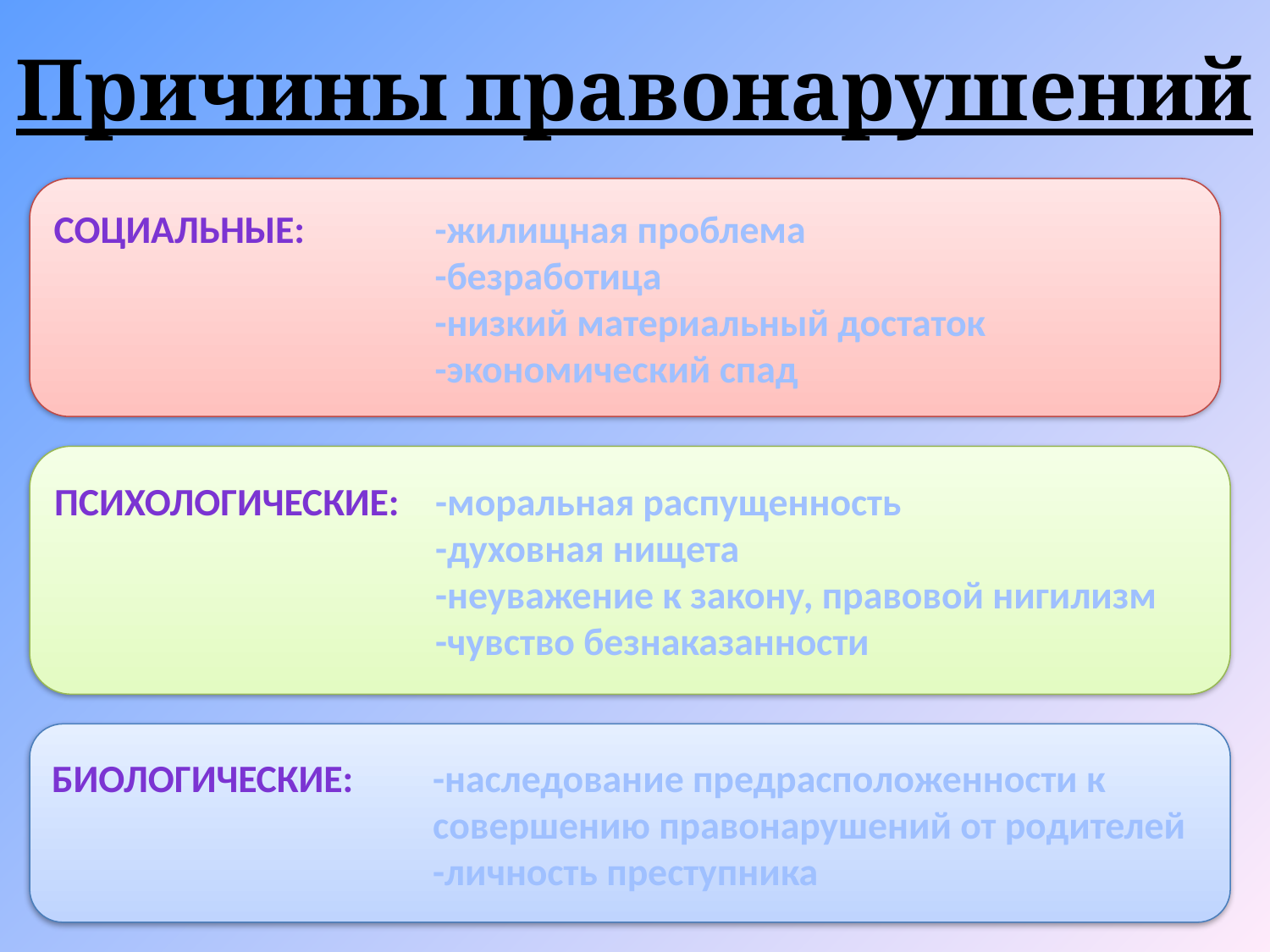

Причины правонарушений
Социальные: 	-жилищная проблема
 			-безработица
 			-низкий материальный достаток
 			-экономический спад
Психологические: 	-моральная распущенность
 			-духовная нищета
 			-неуважение к закону, правовой нигилизм
 			-чувство безнаказанности
Биологические: 	-наследование предрасположенности к 				совершению правонарушений от родителей
 			-личность преступника